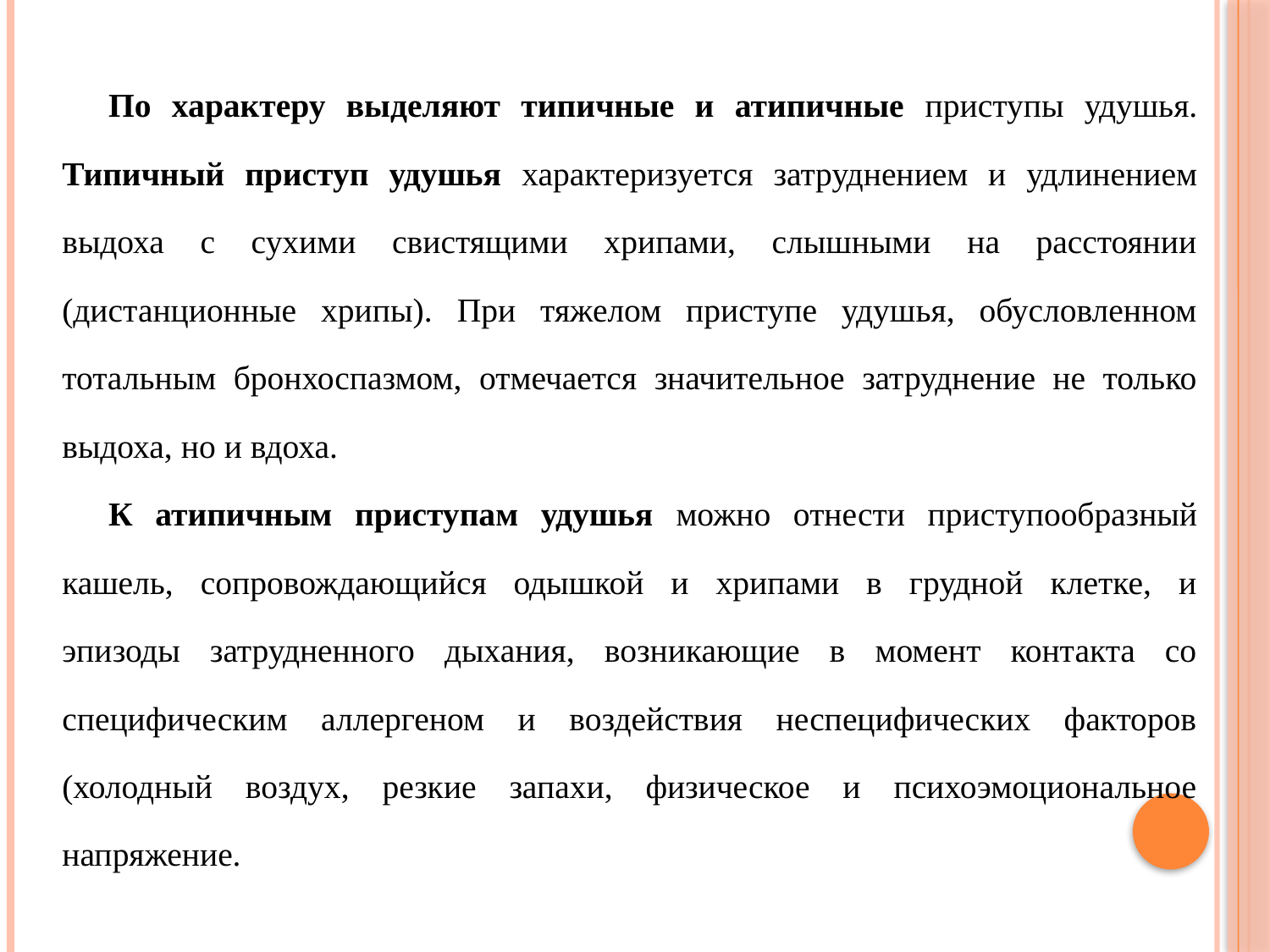

По характеру выделяют типичные и атипичные приступы удушья.
Типичный приступ удушья характеризуется затруднением и удлинением
выдоха с сухими свистящими хрипами, слышными на расстоянии
(дистанционные хрипы). При тяжелом приступе удушья, обусловленном
тотальным бронхоспазмом, отмечается значительное затруднение не только выдоха, но и вдоха.
К атипичным приступам удушья можно отнести приступообразный
кашель, сопровождающийся одышкой и хрипами в грудной клетке, и
эпизоды затрудненного дыхания, возникающие в момент контакта со
специфическим аллергеном и воздействия неспецифических факторов
(холодный воздух, резкие запахи, физическое и психоэмоциональное
напряжение.